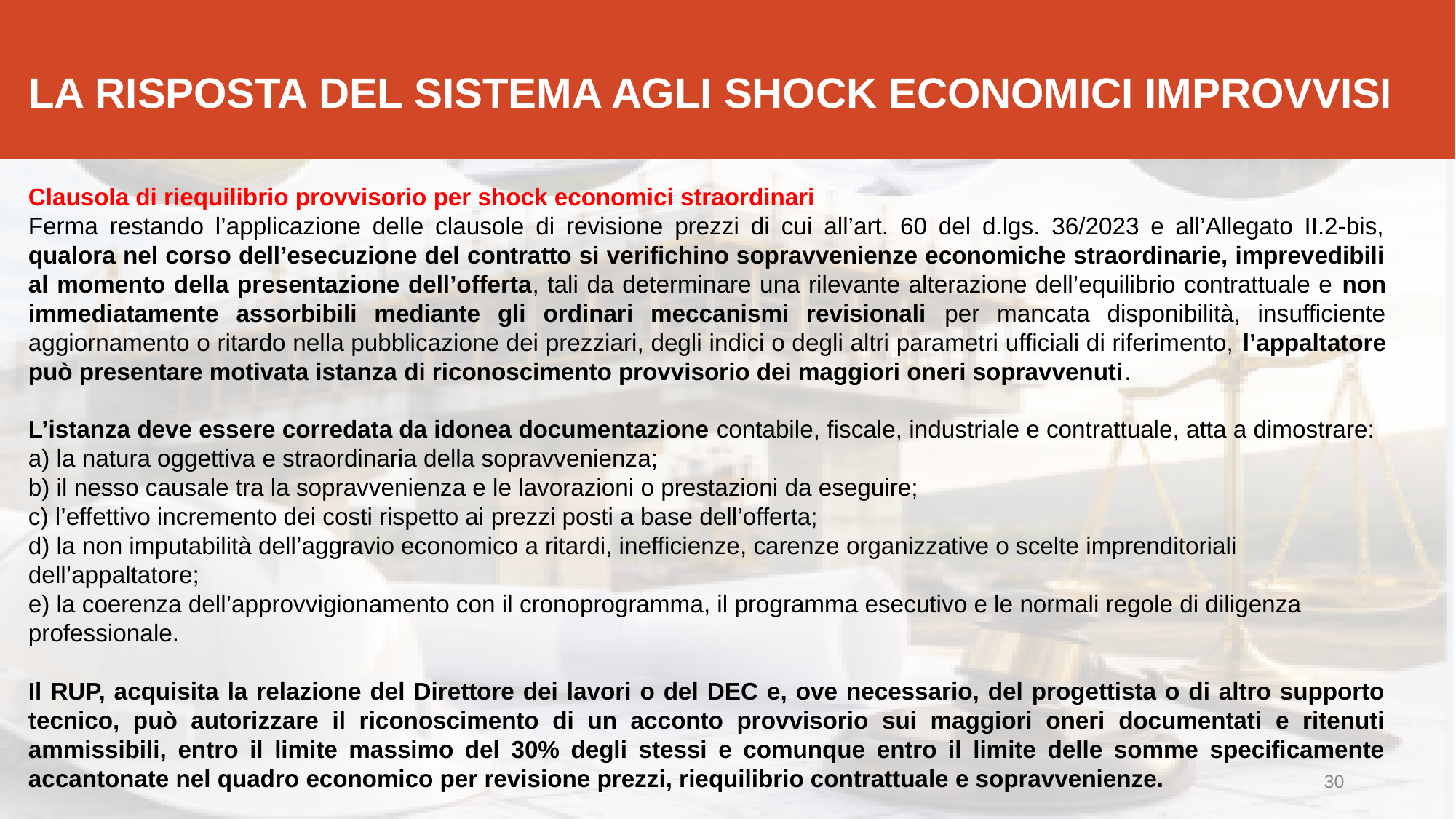

# LA RISPOSTA DEL SISTEMA AGLI SHOCK ECONOMICI IMPROVVISI

Clausola di riequilibrio provvisorio per shock economici straordinari
Ferma restando l’applicazione delle clausole di revisione prezzi di cui all’art. 60 del d.lgs. 36/2023 e all’Allegato II.2-bis, qualora nel corso dell’esecuzione del contratto si verifichino sopravvenienze economiche straordinarie, imprevedibili al momento della presentazione dell’offerta, tali da determinare una rilevante alterazione dell’equilibrio contrattuale e non immediatamente assorbibili mediante gli ordinari meccanismi revisionali per mancata disponibilità, insufficiente aggiornamento o ritardo nella pubblicazione dei prezziari, degli indici o degli altri parametri ufficiali di riferimento, l’appaltatore può presentare motivata istanza di riconoscimento provvisorio dei maggiori oneri sopravvenuti.

L’istanza deve essere corredata da idonea documentazione contabile, fiscale, industriale e contrattuale, atta a dimostrare:
a) la natura oggettiva e straordinaria della sopravvenienza;
b) il nesso causale tra la sopravvenienza e le lavorazioni o prestazioni da eseguire;
c) l’effettivo incremento dei costi rispetto ai prezzi posti a base dell’offerta;
d) la non imputabilità dell’aggravio economico a ritardi, inefficienze, carenze organizzative o scelte imprenditoriali dell’appaltatore;
e) la coerenza dell’approvvigionamento con il cronoprogramma, il programma esecutivo e le normali regole di diligenza professionale.

Il RUP, acquisita la relazione del Direttore dei lavori o del DEC e, ove necessario, del progettista o di altro supporto tecnico, può autorizzare il riconoscimento di un acconto provvisorio sui maggiori oneri documentati e ritenuti ammissibili, entro il limite massimo del 30% degli stessi e comunque entro il limite delle somme specificamente accantonate nel quadro economico per revisione prezzi, riequilibrio contrattuale e sopravvenienze.

Tale acconto ha natura meramente provvisoria e non costituisce definitivo riconoscimento del maggior corrispettivo. Esso è soggetto a conguaglio, in aumento o in diminuzione, all’esito della pubblicazione dei prezziari aggiornati, degli indici revisionali applicabili o degli altri parametri ufficiali di riferimento, nonché all’esito della definitiva istruttoria tecnico-contabile.
30